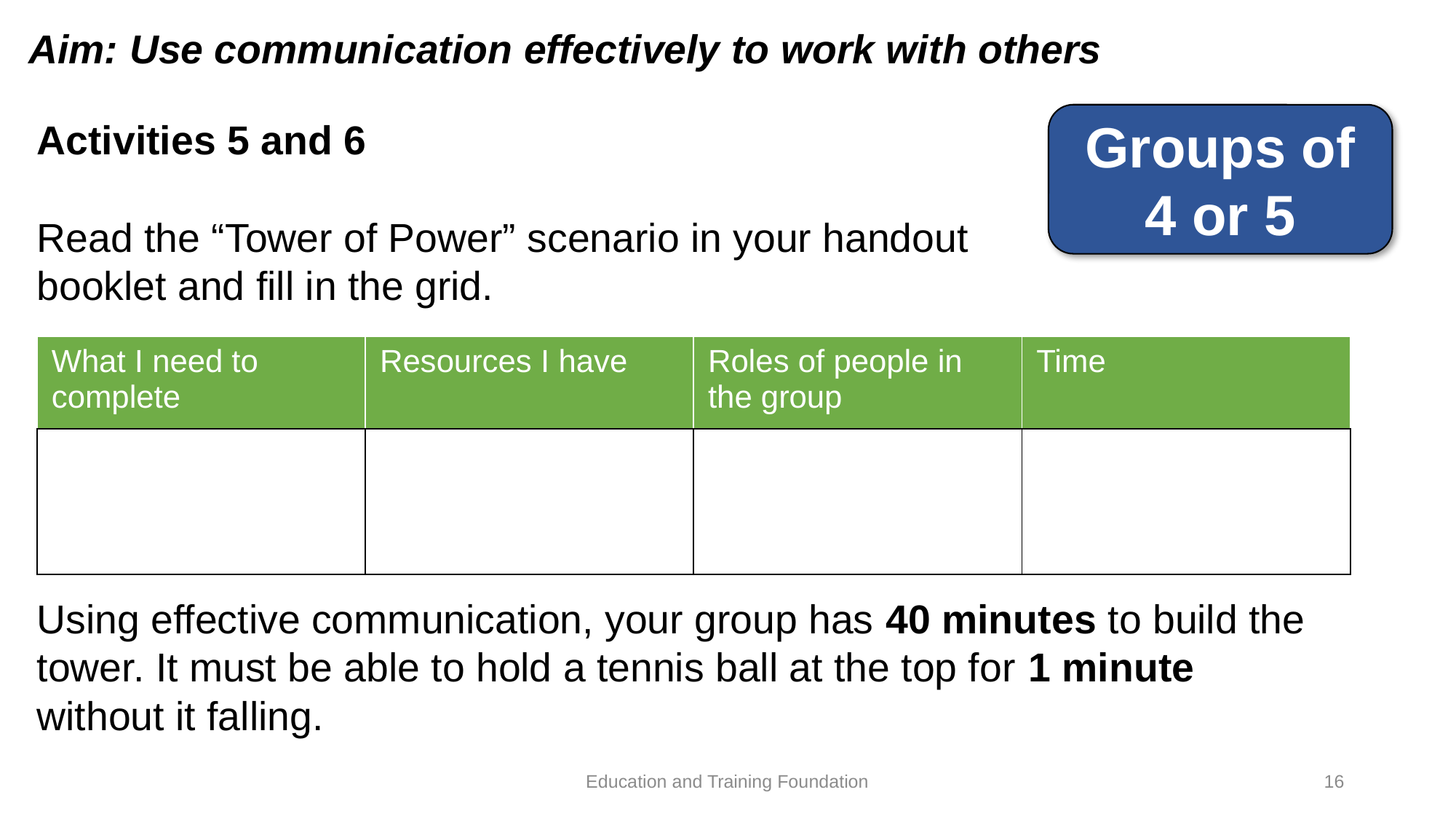

Aim: Use communication effectively to work with others
Groups of 4 or 5
Activities 5 and 6

Read the “Tower of Power” scenario in your handout booklet and fill in the grid.
| What I need to complete | Resources I have | Roles of people in the group | Time |
| --- | --- | --- | --- |
|  |  |  |  |
Using effective communication, your group has 40 minutes to build the tower. It must be able to hold a tennis ball at the top for 1 minute without it falling.
Education and Training Foundation
16